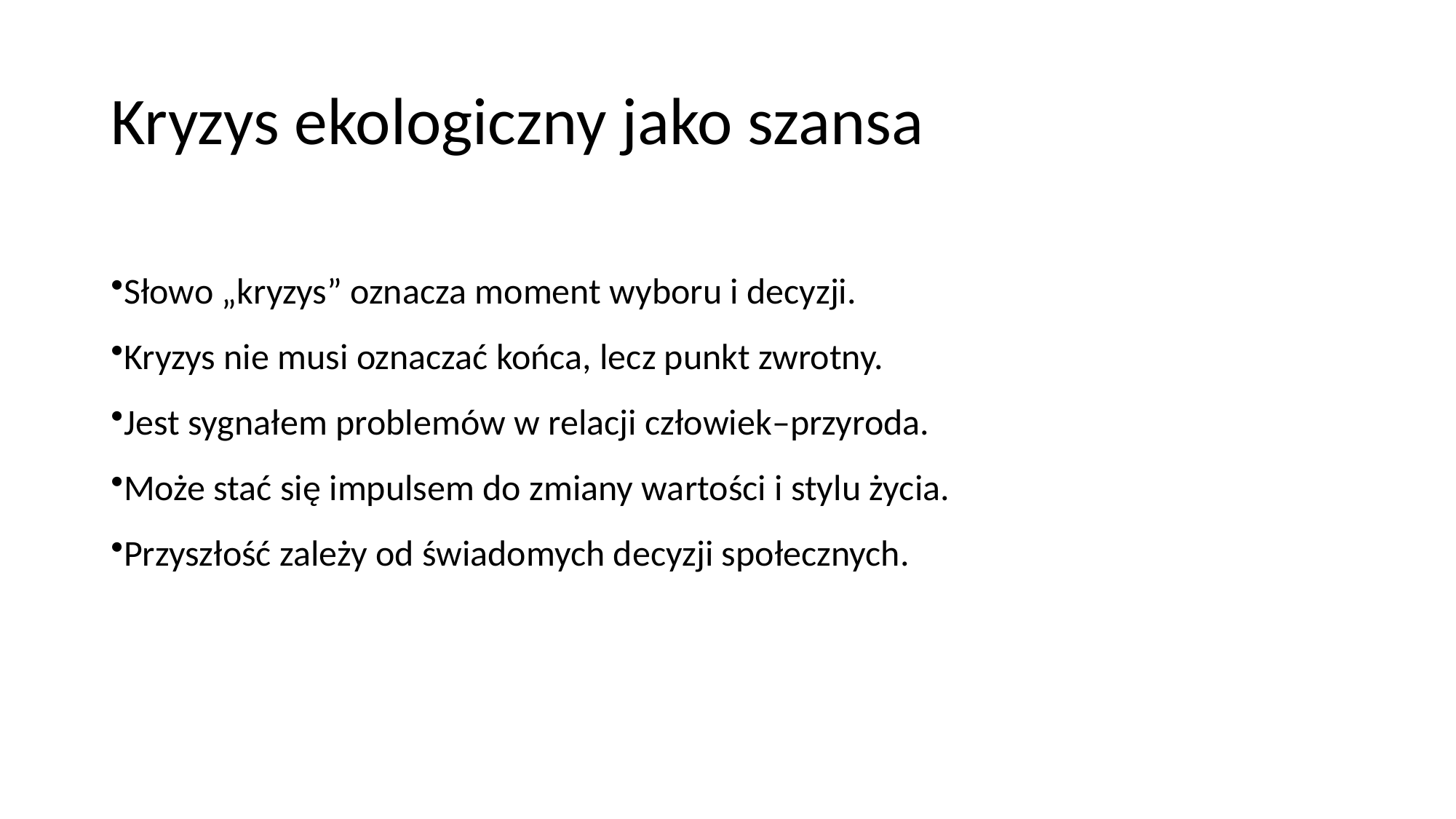

# Kryzys ekologiczny jako szansa
Słowo „kryzys” oznacza moment wyboru i decyzji.
Kryzys nie musi oznaczać końca, lecz punkt zwrotny.
Jest sygnałem problemów w relacji człowiek–przyroda.
Może stać się impulsem do zmiany wartości i stylu życia.
Przyszłość zależy od świadomych decyzji społecznych.